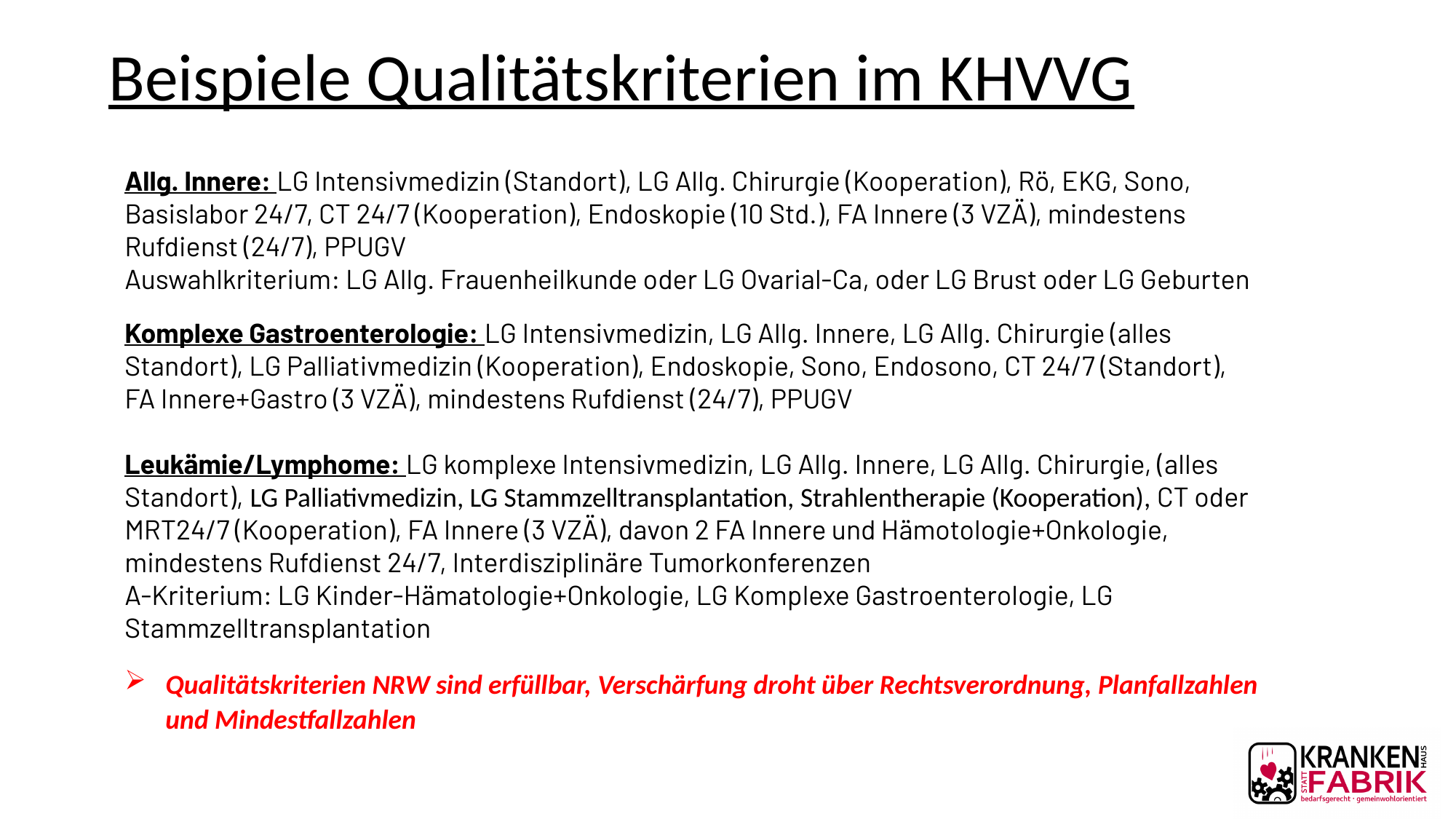

# Beispiele Qualitätskriterien im KHVVG
Allg. Innere: LG Intensivmedizin (Standort), LG Allg. Chirurgie (Kooperation), Rö, EKG, Sono, Basislabor 24/7, CT 24/7 (Kooperation), Endoskopie (10 Std.), FA Innere (3 VZÄ), mindestens Rufdienst (24/7), PPUGV
Auswahlkriterium: LG Allg. Frauenheilkunde oder LG Ovarial-Ca, oder LG Brust oder LG Geburten
Komplexe Gastroenterologie: LG Intensivmedizin, LG Allg. Innere, LG Allg. Chirurgie (alles Standort), LG Palliativmedizin (Kooperation), Endoskopie, Sono, Endosono, CT 24/7 (Standort), FA Innere+Gastro (3 VZÄ), mindestens Rufdienst (24/7), PPUGV
Leukämie/Lymphome: LG komplexe Intensivmedizin, LG Allg. Innere, LG Allg. Chirurgie, (alles Standort), LG Palliativmedizin, LG Stammzelltransplantation, Strahlentherapie (Kooperation), CT oder MRT24/7 (Kooperation), FA Innere (3 VZÄ), davon 2 FA Innere und Hämotologie+Onkologie, mindestens Rufdienst 24/7, Interdisziplinäre Tumorkonferenzen
A-Kriterium: LG Kinder-Hämatologie+Onkologie, LG Komplexe Gastroenterologie, LG Stammzelltransplantation
Qualitätskriterien NRW sind erfüllbar, Verschärfung droht über Rechtsverordnung, Planfallzahlen und Mindestfallzahlen